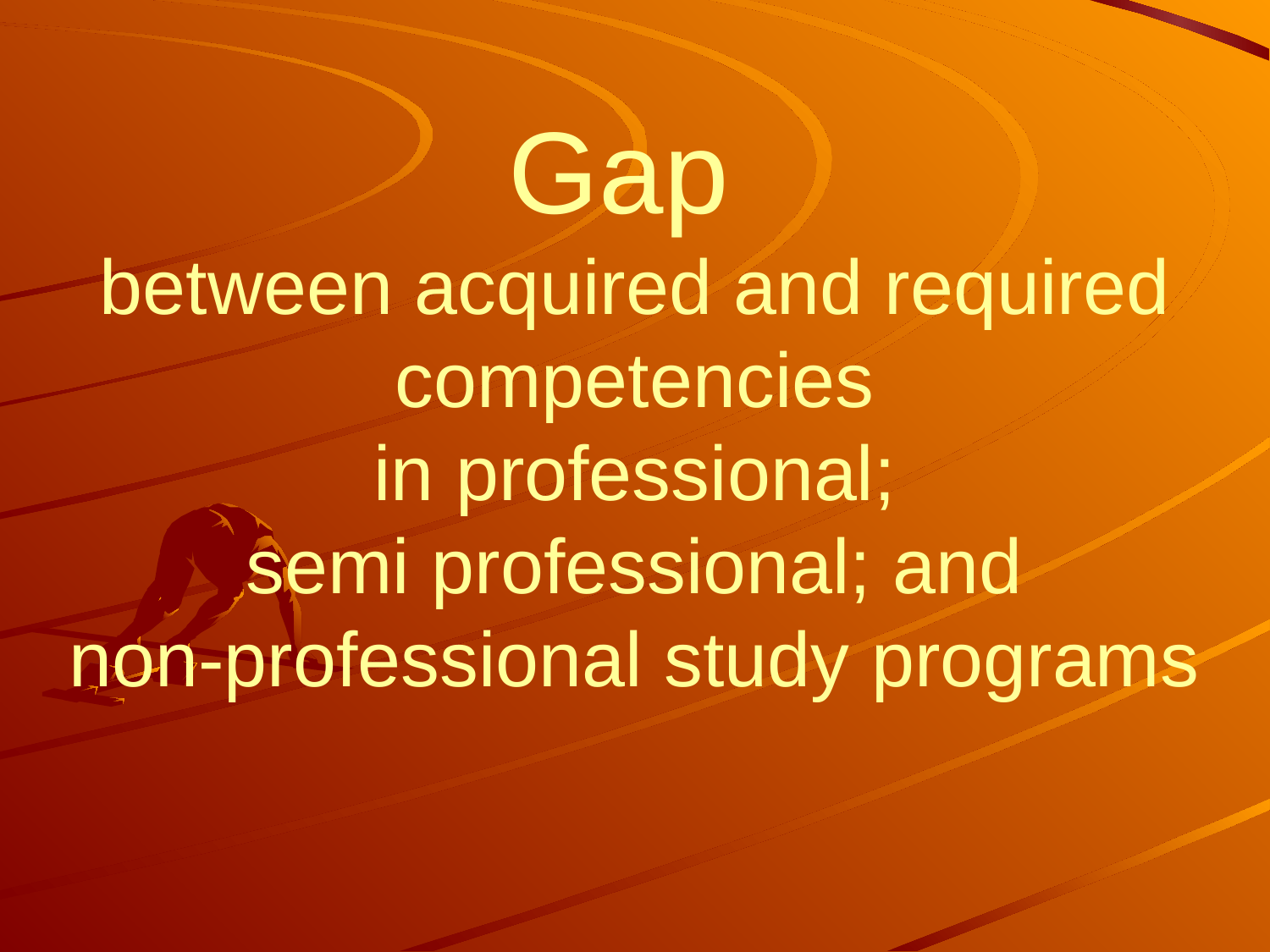

# Gap between acquired and required competencies in professional; semi professional; and non-professional study programs